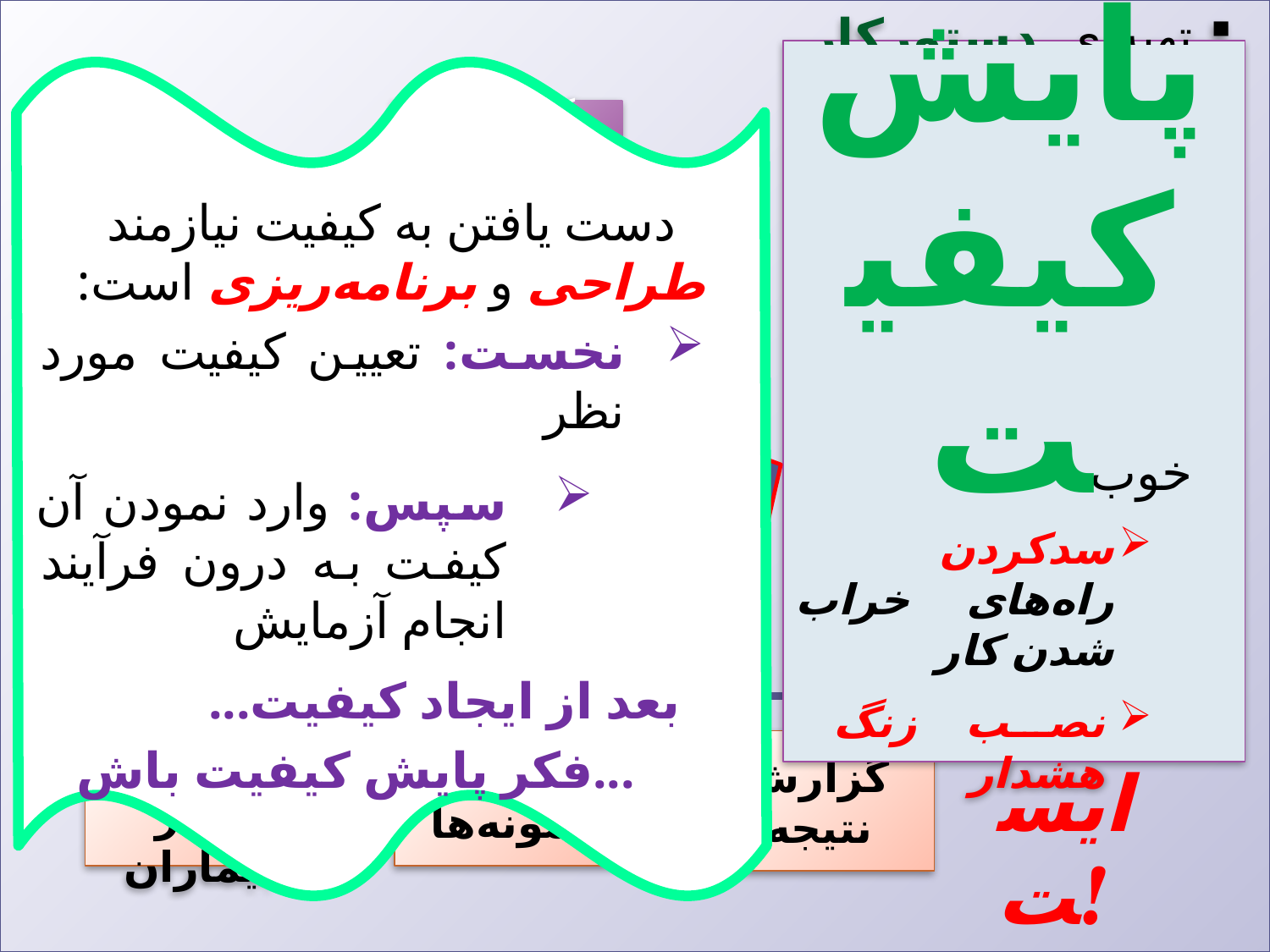

94
تهیه‌ی دستورکار اجرای یکسان
SOP
آموزش
مستند کردن
مراقبت از اجرای خوب
سدکردن راه‌های خراب شدن کار
نصب زنگ هشدار
پایش کیفیت

دست یافتن به کیفیت نیازمند طراحی و برنامه‌ریزی است:
نخست: تعیین کیفیت مورد نظر
سپس: وارد نمودن آن کیفت به درون فرآیند انجام آزمایش
بعد از ایجاد کیفیت...
...فکر پایش کیفیت باش

 گزینش روش سنجش
 ارزشیابی روش

پذیرفته!
 راه انداختن روش
 نمونه‌گیری از بیماران
 سنجش نمونه‌ها
 گزارش نتیجه
ایست!